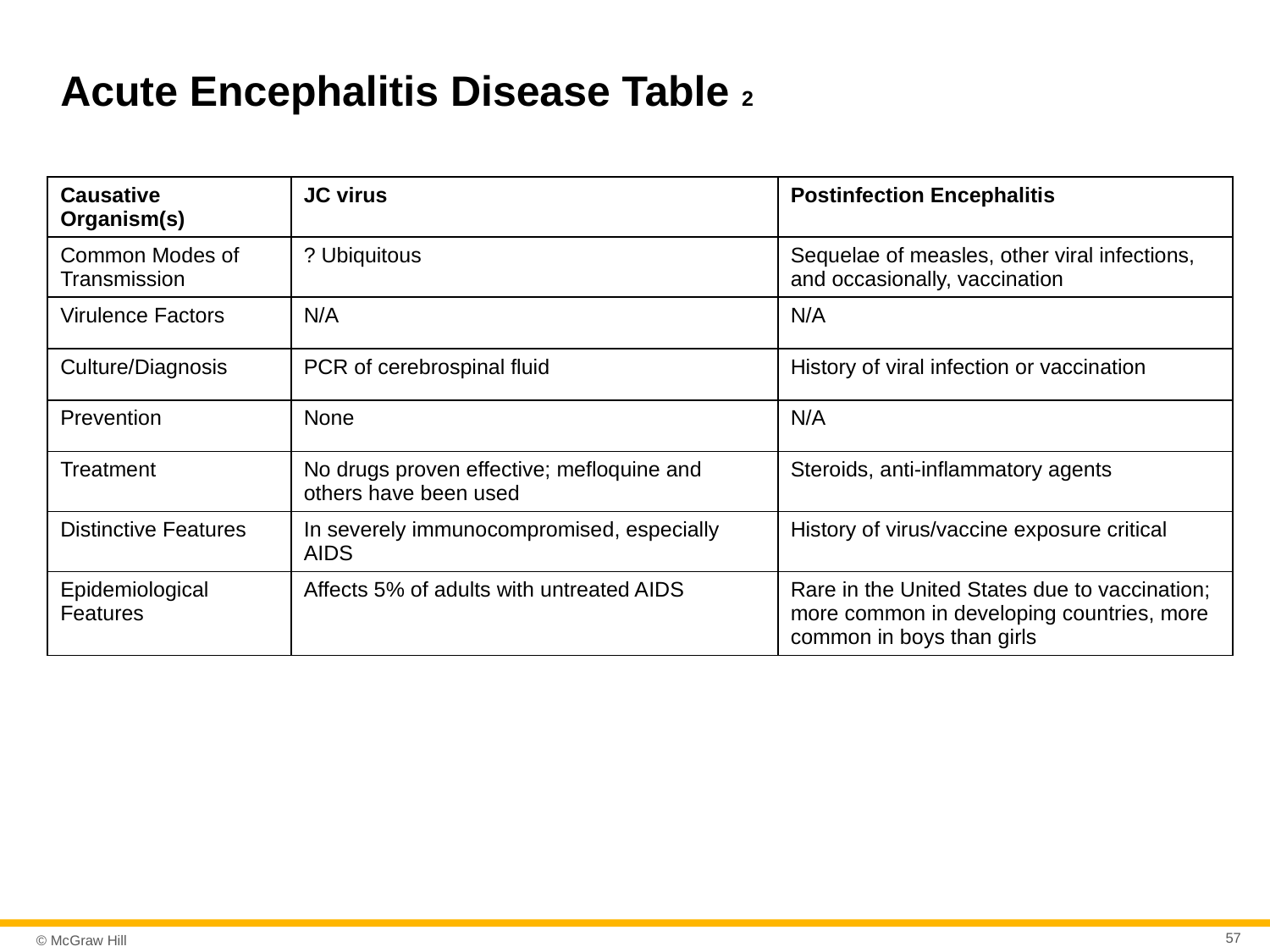

# Acute Encephalitis Disease Table 2
| Causative Organism(s) | JC virus | Postinfection Encephalitis |
| --- | --- | --- |
| Common Modes of Transmission | ? Ubiquitous | Sequelae of measles, other viral infections, and occasionally, vaccination |
| Virulence Factors | N/A | N/A |
| Culture/Diagnosis | PCR of cerebrospinal fluid | History of viral infection or vaccination |
| Prevention | None | N/A |
| Treatment | No drugs proven effective; mefloquine and others have been used | Steroids, anti-inflammatory agents |
| Distinctive Features | In severely immunocompromised, especially AIDS | History of virus/vaccine exposure critical |
| Epidemiological Features | Affects 5% of adults with untreated AIDS | Rare in the United States due to vaccination; more common in developing countries, more common in boys than girls |